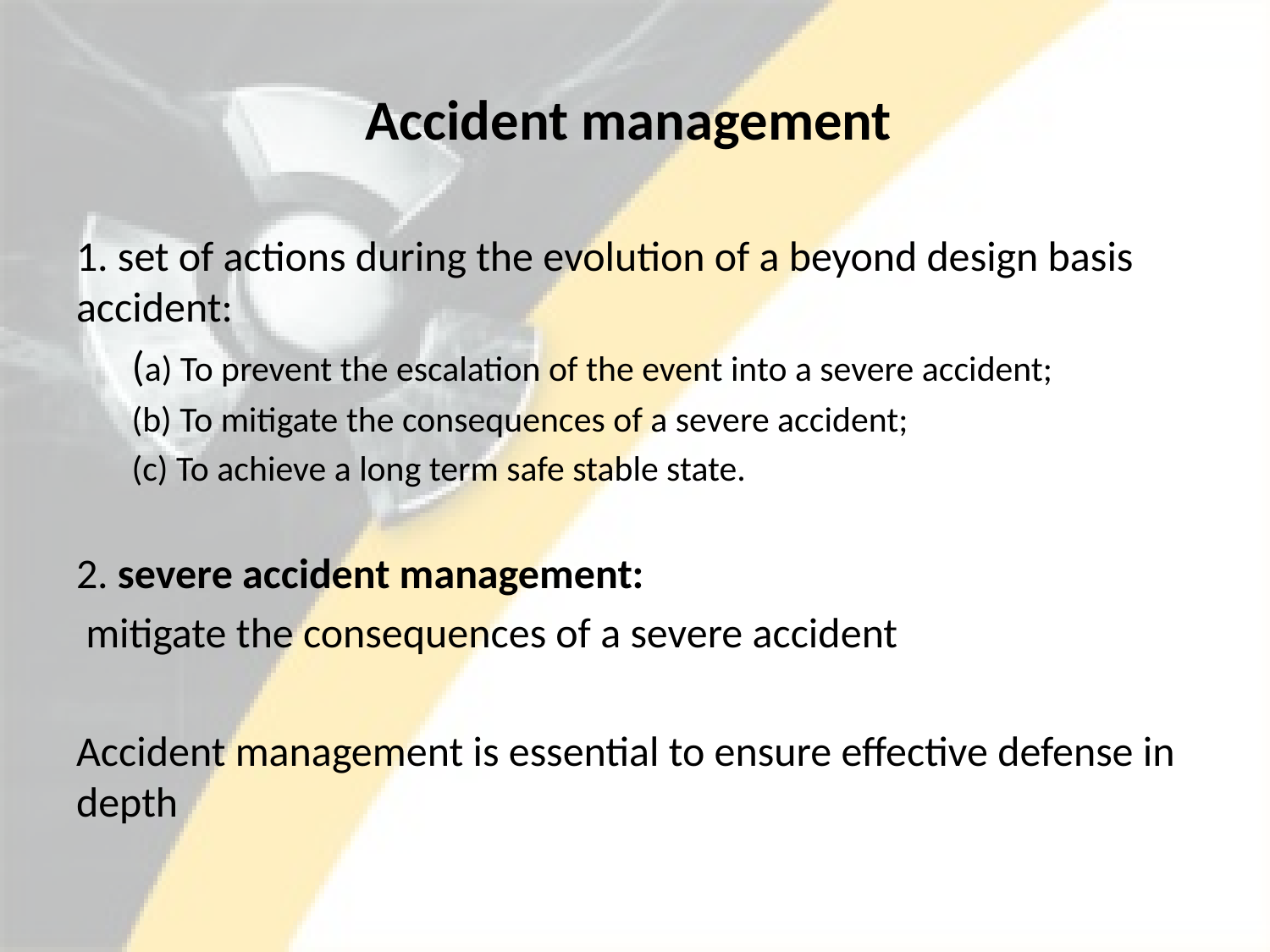

# Accident management
1. set of actions during the evolution of a beyond design basis accident:
(a) To prevent the escalation of the event into a severe accident;
(b) To mitigate the consequences of a severe accident;
(c) To achieve a long term safe stable state.

2. severe accident management:
 mitigate the consequences of a severe accident

Accident management is essential to ensure effective defense in depth